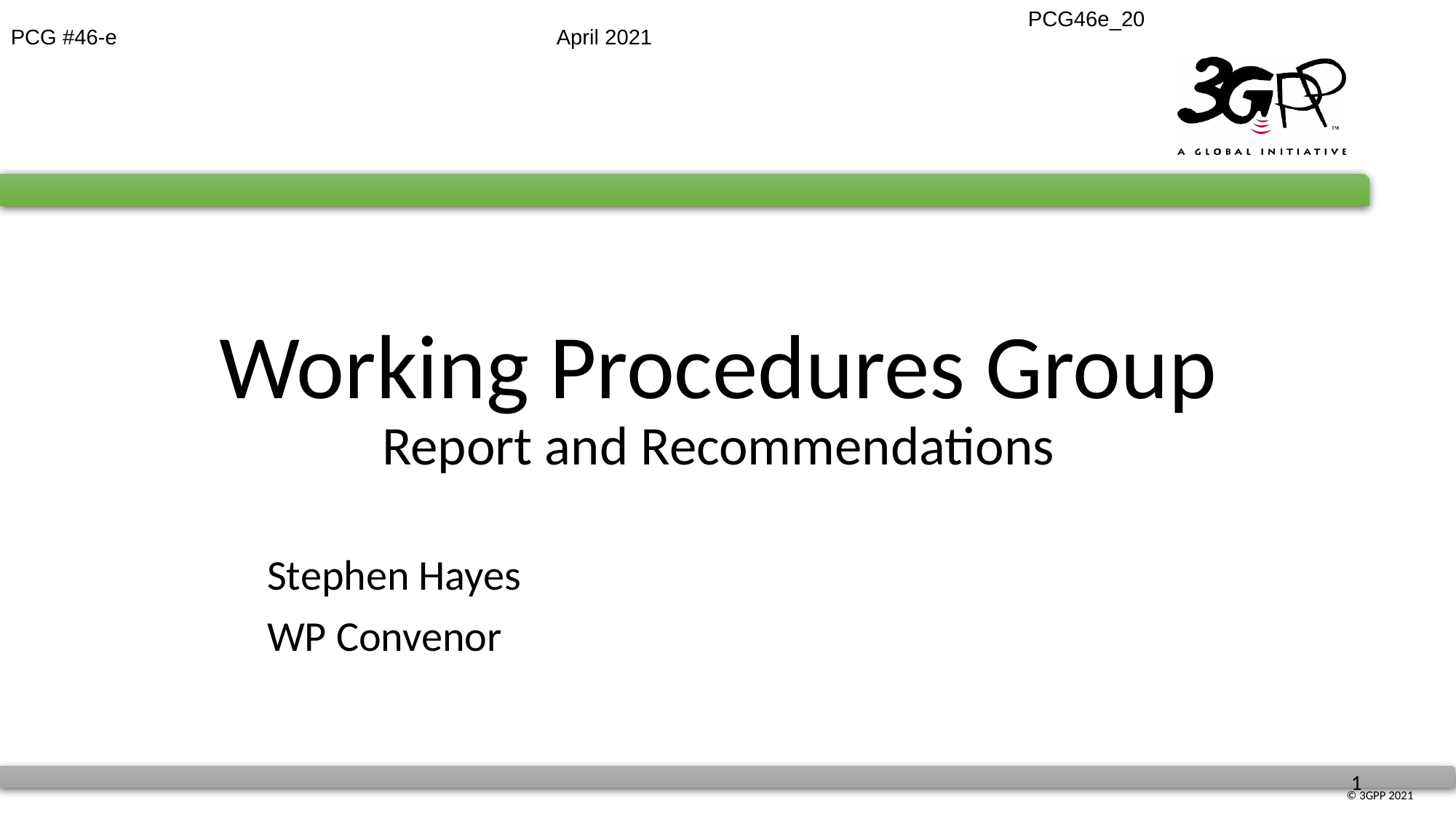

# Working Procedures Group Report and Recommendations
Stephen Hayes
WP Convenor